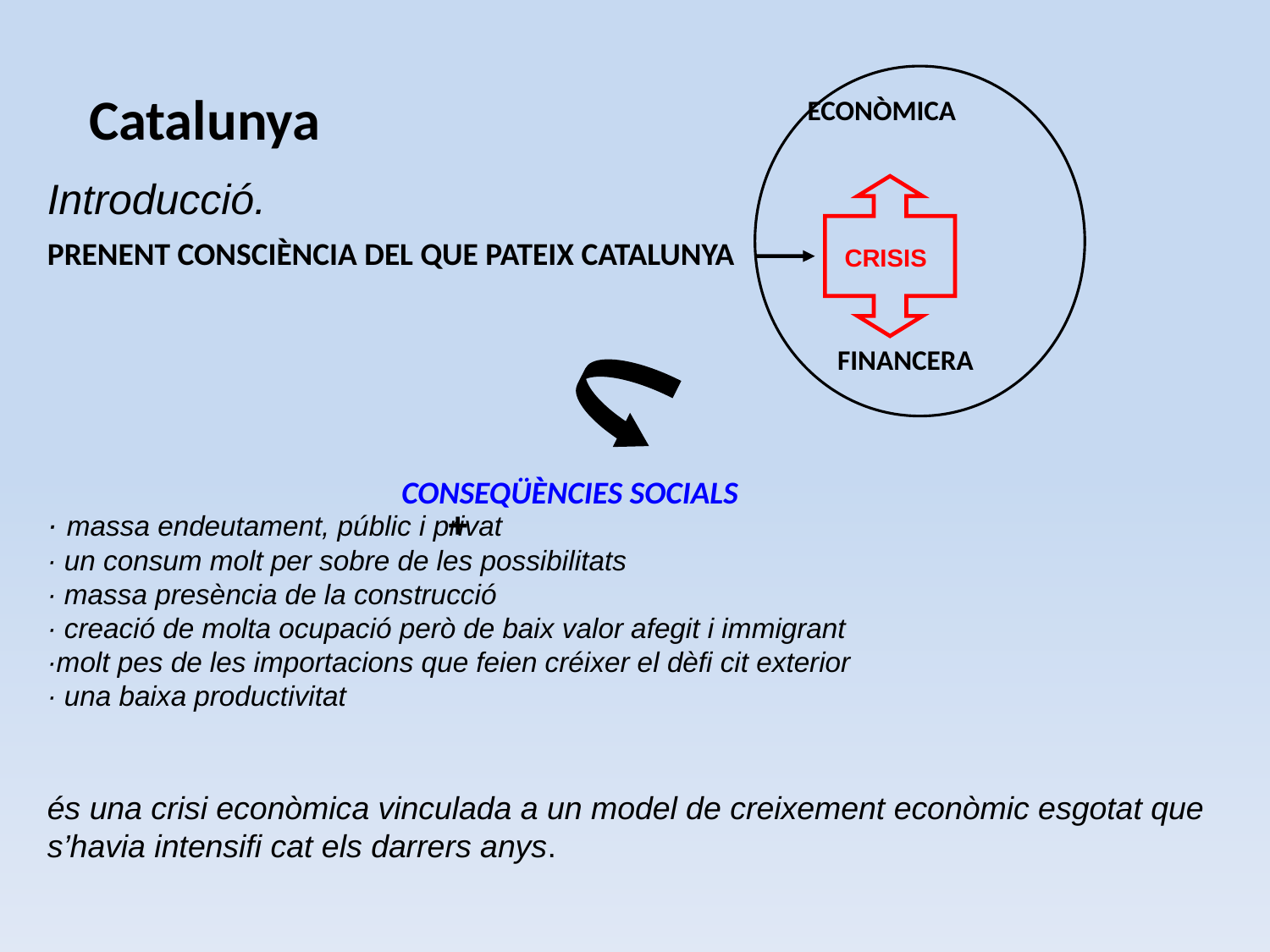

Catalunya

ECONÒMICA
Introducció.
PRENENT CONSCIÈNCIA DEL QUE PATEIX CATALUNYA

· massa endeutament, públic i privat
· un consum molt per sobre de les possibilitats
· massa presència de la construcció
· creació de molta ocupació però de baix valor afegit i immigrant
·molt pes de les importacions que feien créixer el dèfi cit exterior
· una baixa productivitat
és una crisi econòmica vinculada a un model de creixement econòmic esgotat que s’havia intensifi cat els darrers anys.

 CRISIS

FINANCERA

CONSEQÜÈNCIES SOCIALS
+